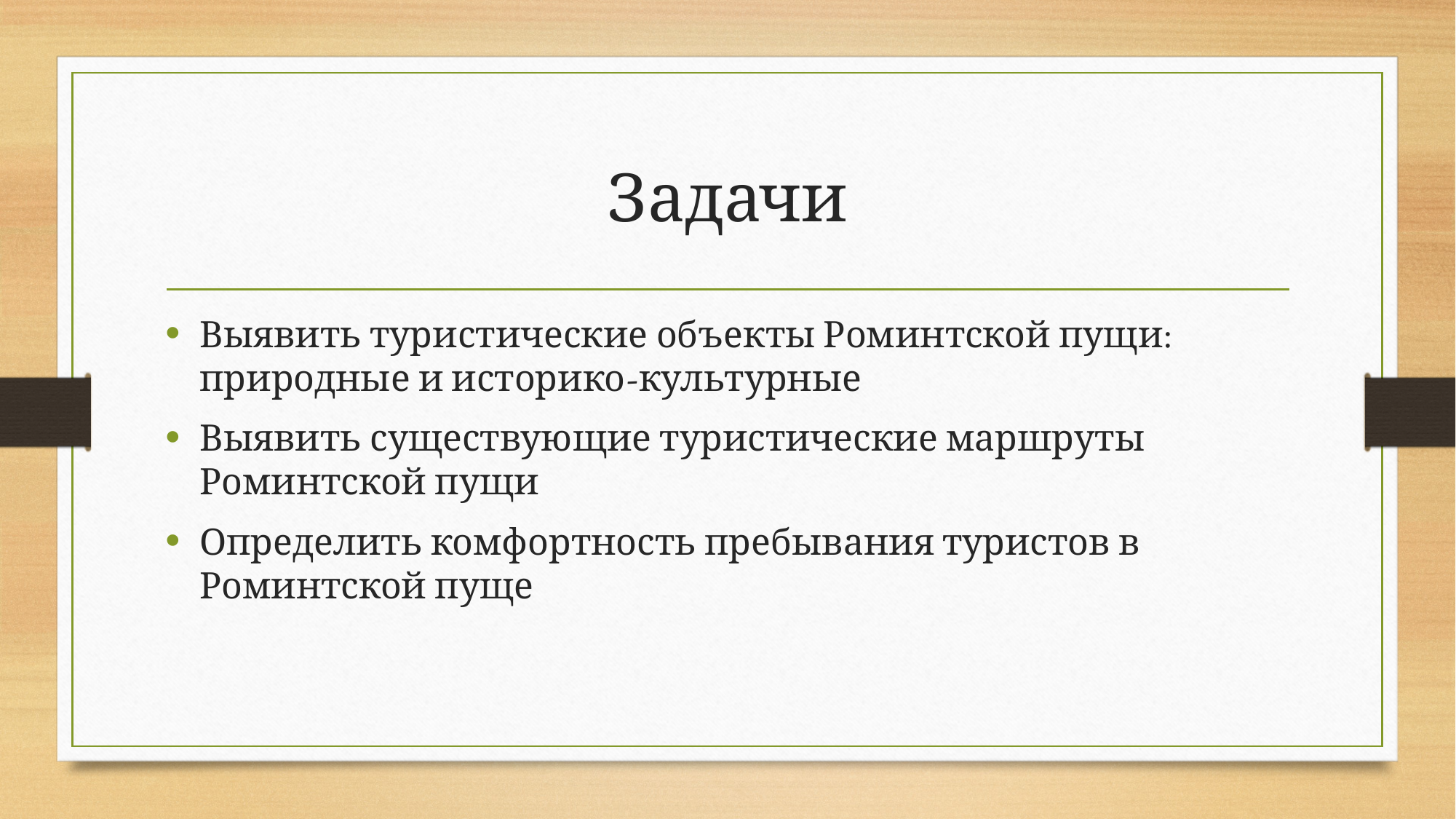

# Задачи
Выявить туристические объекты Роминтской пущи: природные и историко-культурные
Выявить существующие туристические маршруты Роминтской пущи
Определить комфортность пребывания туристов в Роминтской пуще